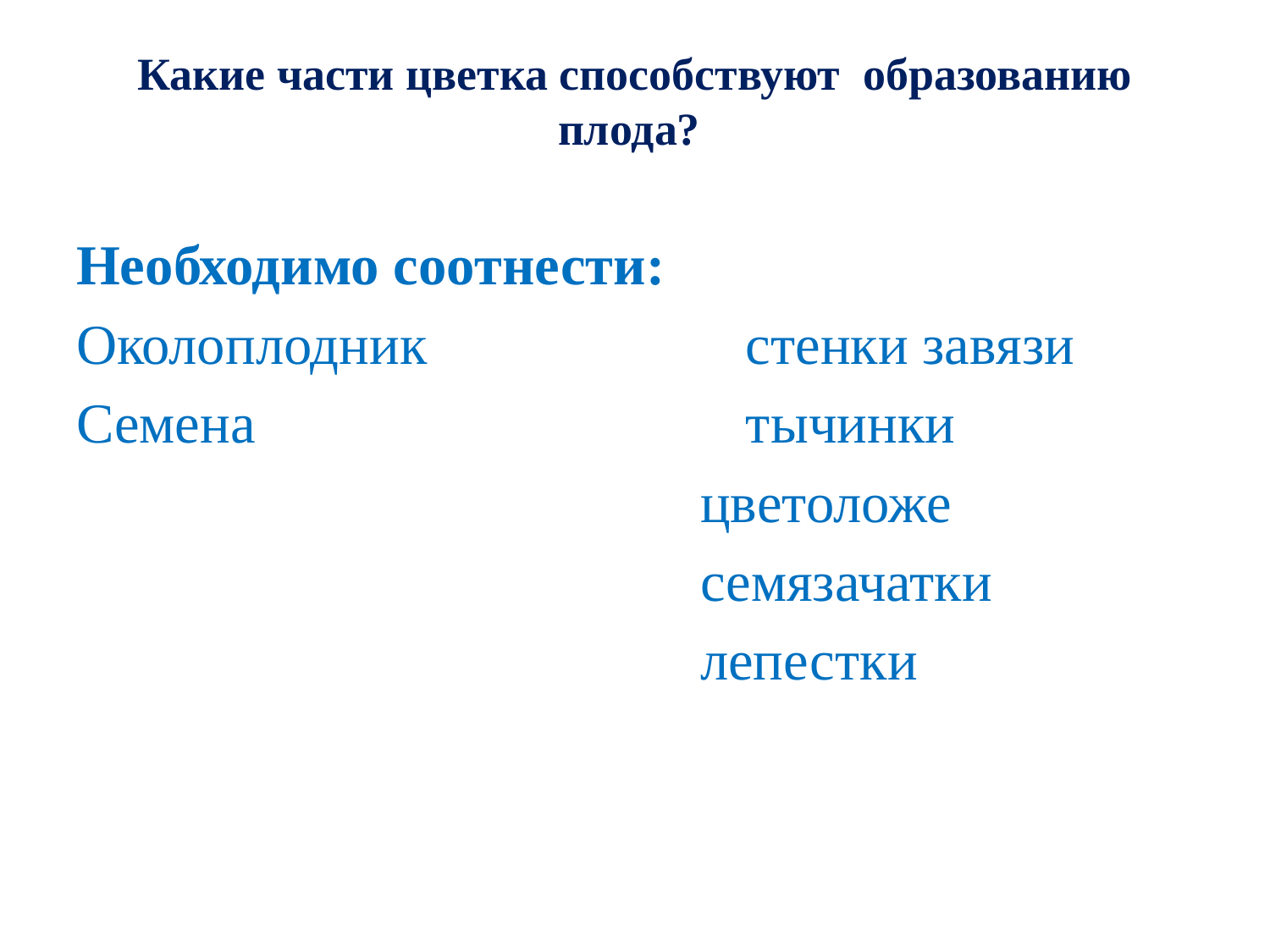

# Какие части цветка способствуют  образованию плода?
Необходимо соотнести:
Околоплодник	                 стенки завязи
Семена	                          тычинки
                                            цветоложе
                                            семязачатки
                                            лепестки